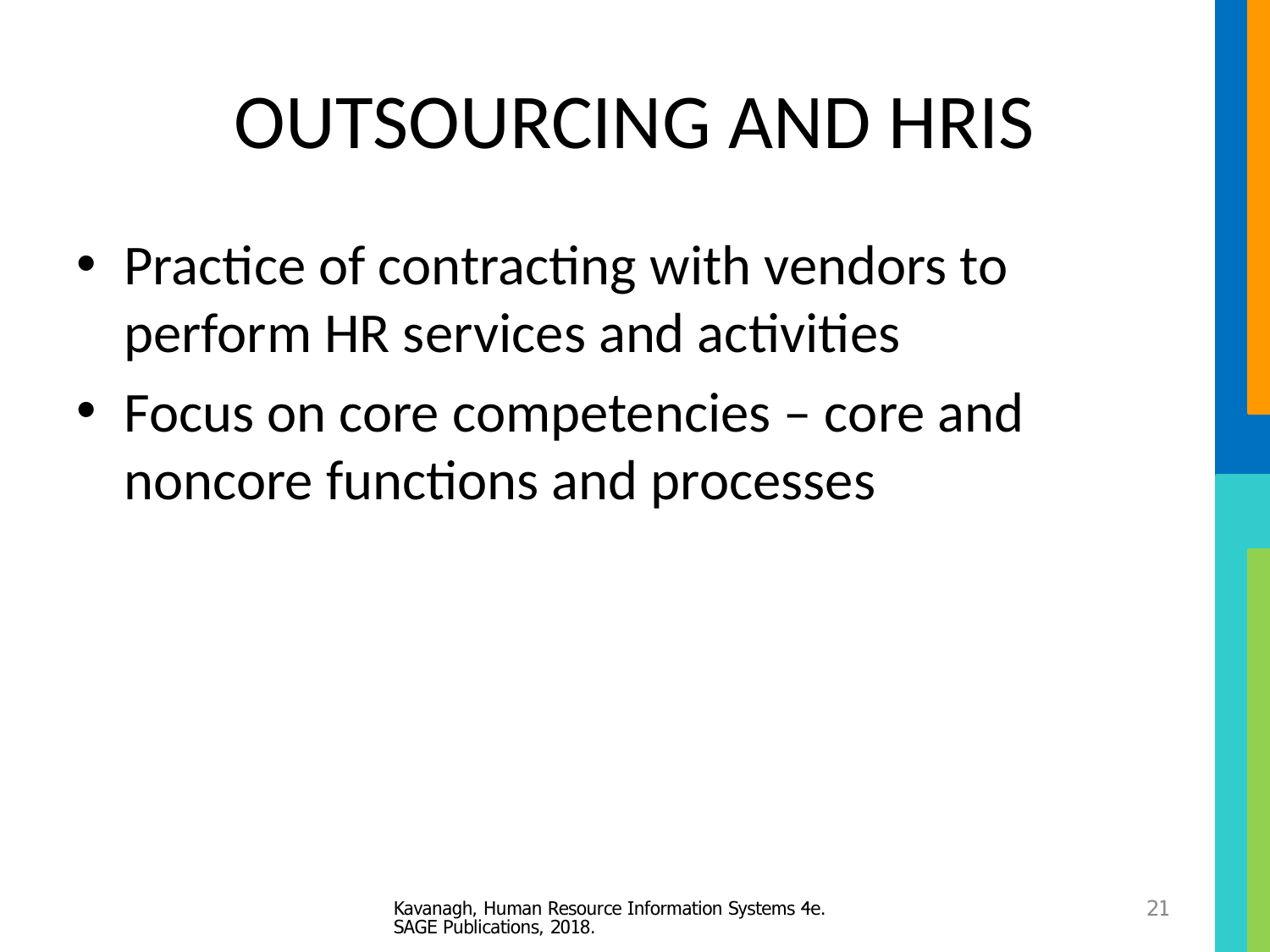

# OUTSOURCING AND HRIS
Practice of contracting with vendors to perform HR services and activities
Focus on core competencies – core and noncore functions and processes

Kavanagh, Human Resource Information Systems 4e. SAGE Publications, 2018.
21